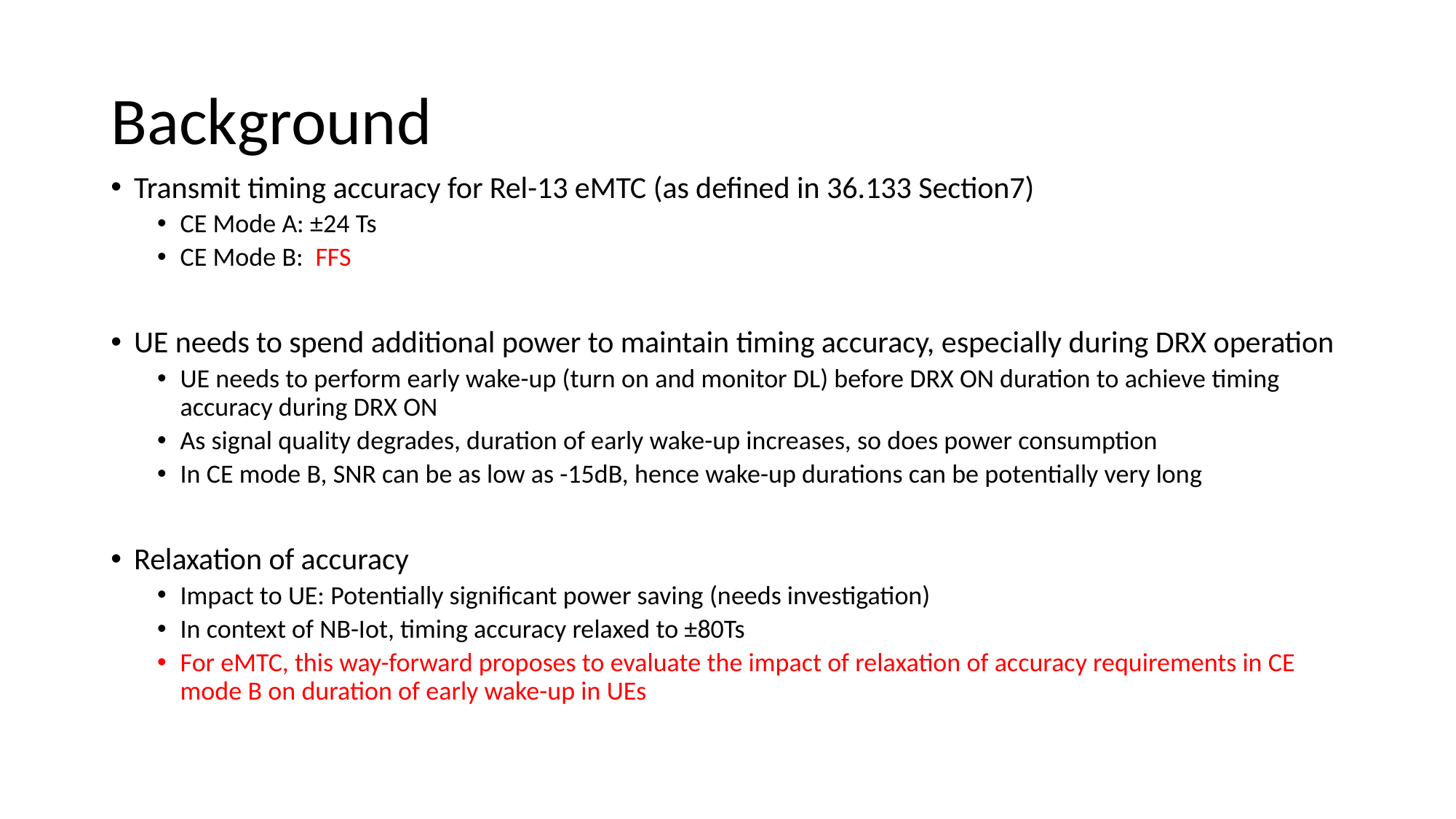

# Background
Transmit timing accuracy for Rel-13 eMTC (as defined in 36.133 Section7)
CE Mode A: ±24 Ts
CE Mode B:  FFS

UE needs to spend additional power to maintain timing accuracy, especially during DRX operation
UE needs to perform early wake-up (turn on and monitor DL) before DRX ON duration to achieve timing accuracy during DRX ON
As signal quality degrades, duration of early wake-up increases, so does power consumption
In CE mode B, SNR can be as low as -15dB, hence wake-up durations can be potentially very long

Relaxation of accuracy
Impact to UE: Potentially significant power saving (needs investigation)
In context of NB-Iot, timing accuracy relaxed to ±80Ts
For eMTC, this way-forward proposes to evaluate the impact of relaxation of accuracy requirements in CE mode B on duration of early wake-up in UEs